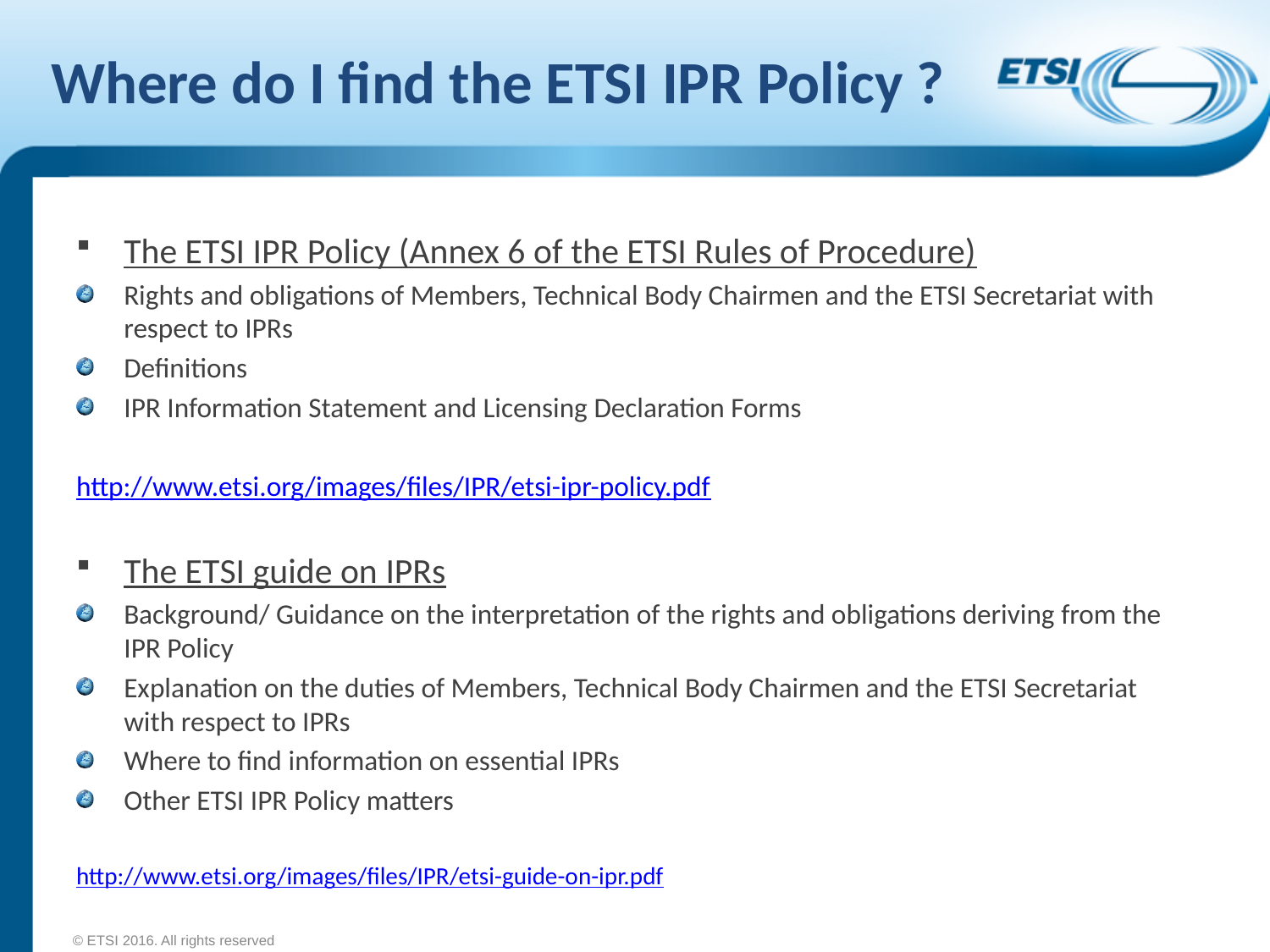

# Where do I find the ETSI IPR Policy ?
The ETSI IPR Policy (Annex 6 of the ETSI Rules of Procedure)
Rights and obligations of Members, Technical Body Chairmen and the ETSI Secretariat with respect to IPRs
Definitions
IPR Information Statement and Licensing Declaration Forms

http://www.etsi.org/images/files/IPR/etsi-ipr-policy.pdf

The ETSI guide on IPRs
Background/ Guidance on the interpretation of the rights and obligations deriving from the IPR Policy
Explanation on the duties of Members, Technical Body Chairmen and the ETSI Secretariat with respect to IPRs
Where to find information on essential IPRs
Other ETSI IPR Policy matters

http://www.etsi.org/images/files/IPR/etsi-guide-on-ipr.pdf
© ETSI 2016. All rights reserved